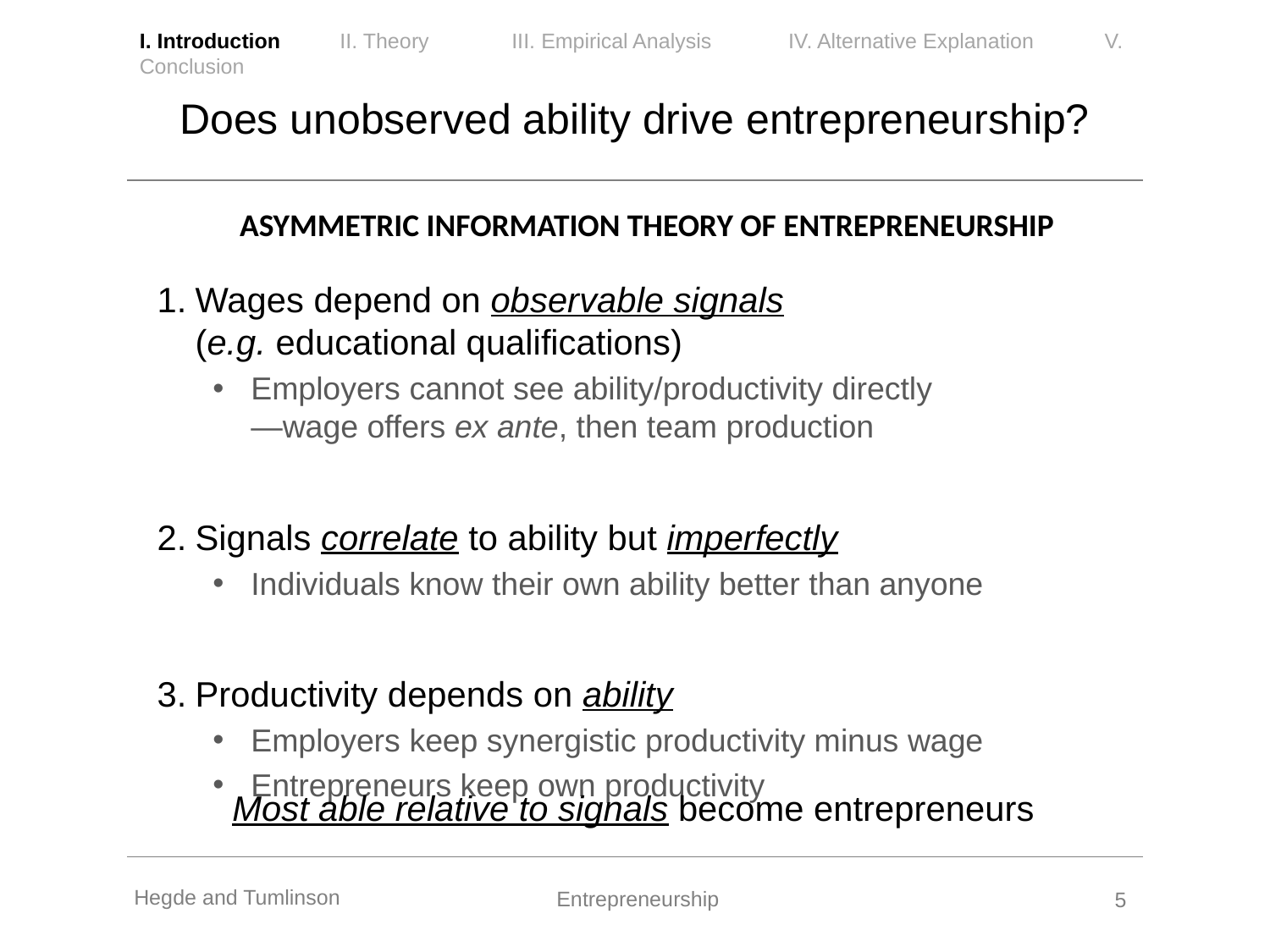

I. Introduction          II. Theory              III. Empirical Analysis             IV. Alternative Explanation            V. Conclusion
# Does unobserved ability drive entrepreneurship?
ASYMMETRIC INFORMATION THEORY OF ENTREPRENEURSHIP
Wages depend on observable signals
(e.g. educational qualifications)
Employers cannot see ability/productivity directly
—wage offers ex ante, then team production

Signals correlate to ability but imperfectly
Individuals know their own ability better than anyone

Productivity depends on ability
Employers keep synergistic productivity minus wage
Entrepreneurs keep own productivity

Most able relative to signals become entrepreneurs
5
Hegde and Tumlinson
Entrepreneurship